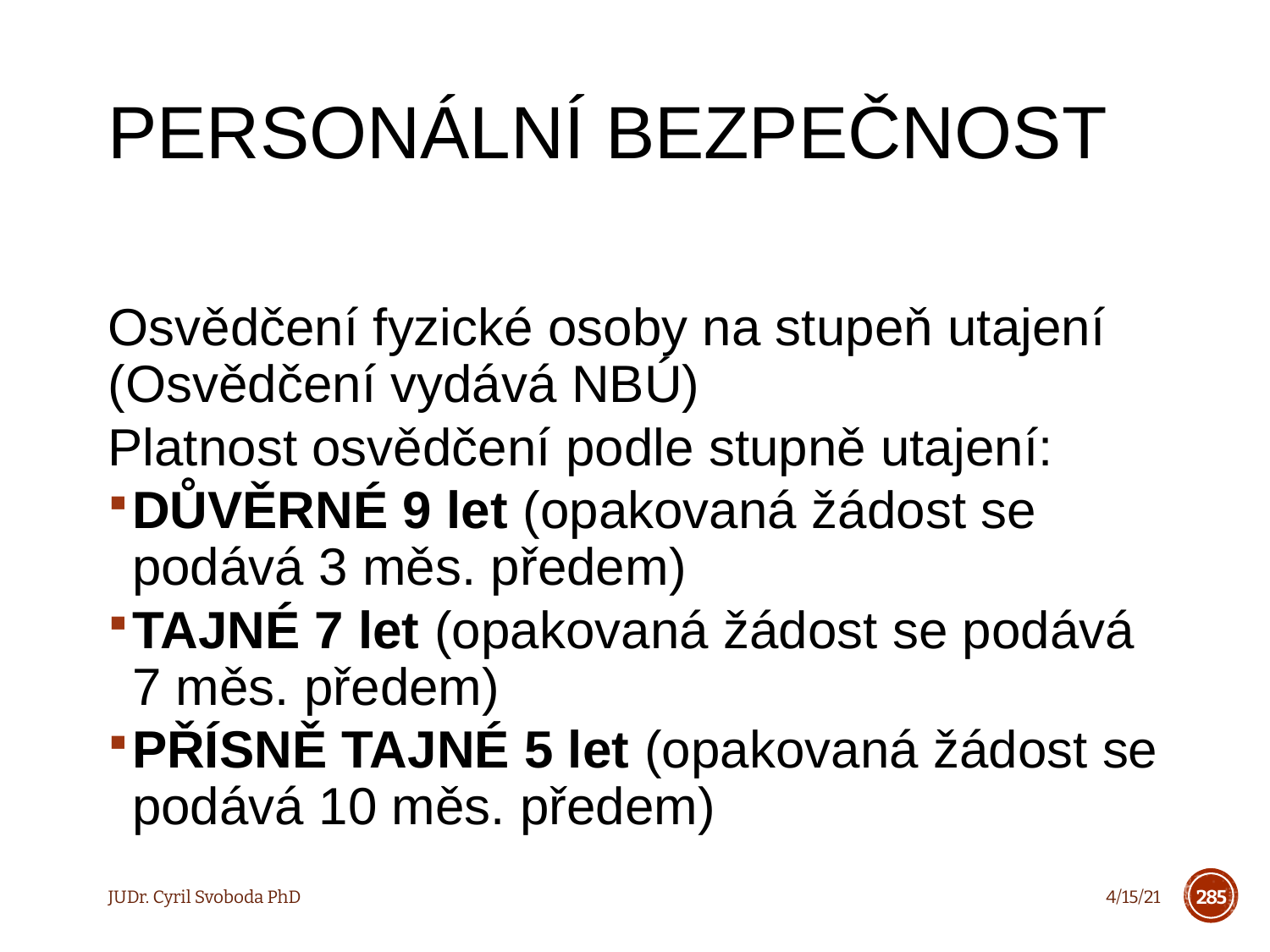

# Personální bezpečnost
Osvědčení fyzické osoby na stupeň utajení (Osvědčení vydává NBÚ)
Platnost osvědčení podle stupně utajení:
DŮVĚRNÉ 9 let (opakovaná žádost se podává 3 měs. předem)
TAJNÉ 7 let (opakovaná žádost se podává 7 měs. předem)
PŘÍSNĚ TAJNÉ 5 let (opakovaná žádost se podává 10 měs. předem)

JUDr. Cyril Svoboda PhD
4/15/21
285